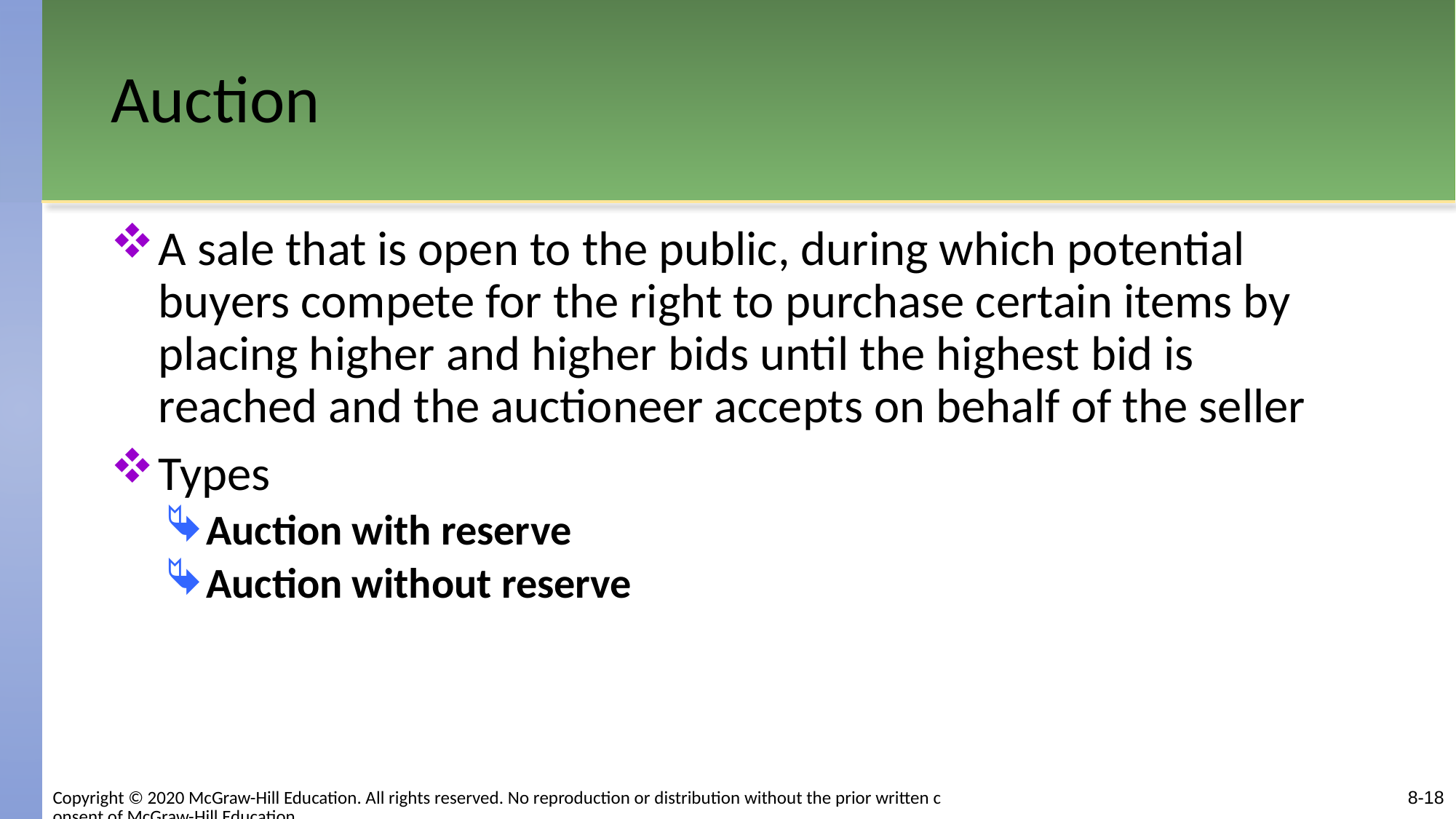

# Auction
A sale that is open to the public, during which potential buyers compete for the right to purchase certain items by placing higher and higher bids until the highest bid is reached and the auctioneer accepts on behalf of the seller
Types
Auction with reserve
Auction without reserve

8-18
Copyright © 2020 McGraw-Hill Education. All rights reserved. No reproduction or distribution without the prior written consent of McGraw-Hill Education.